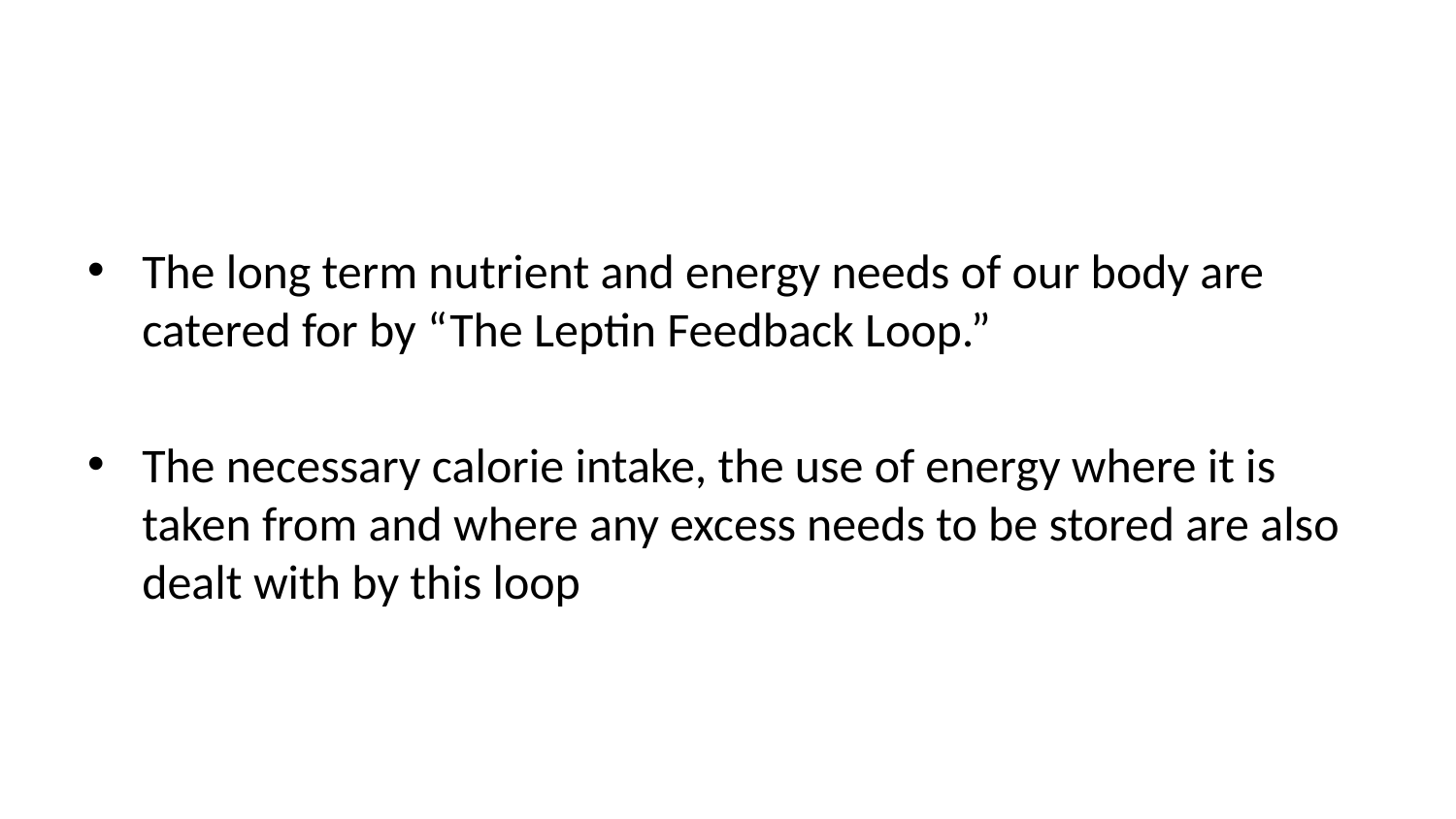

The long term nutrient and energy needs of our body are catered for by “The Leptin Feedback Loop.”

The necessary calorie intake, the use of energy where it is taken from and where any excess needs to be stored are also dealt with by this loop